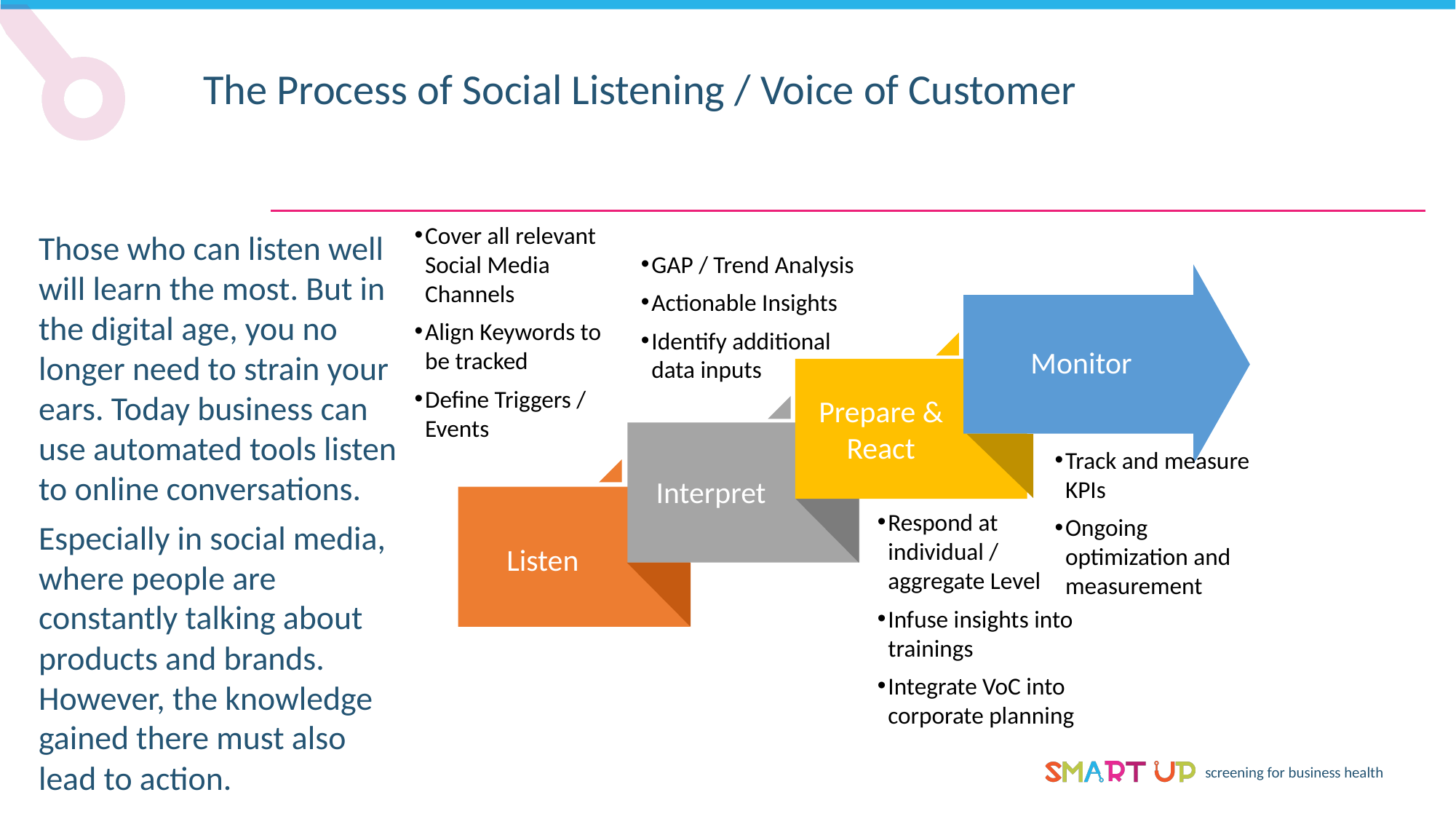

The Process of Social Listening / Voice of Customer
Cover all relevant Social Media Channels
Align Keywords to be tracked
Define Triggers / Events
Those who can listen well will learn the most. But in the digital age, you no longer need to strain your ears. Today business can use automated tools listen to online conversations.
Especially in social media, where people are constantly talking about products and brands. However, the knowledge gained there must also lead to action.
GAP / Trend Analysis
Actionable Insights
Identify additional data inputs

Monitor

Prepare &
React

Track and measure KPIs
Ongoing optimization and measurement

Interpret

Respond at individual / aggregate Level
Infuse insights into trainings
Integrate VoC into corporate planning

Listen